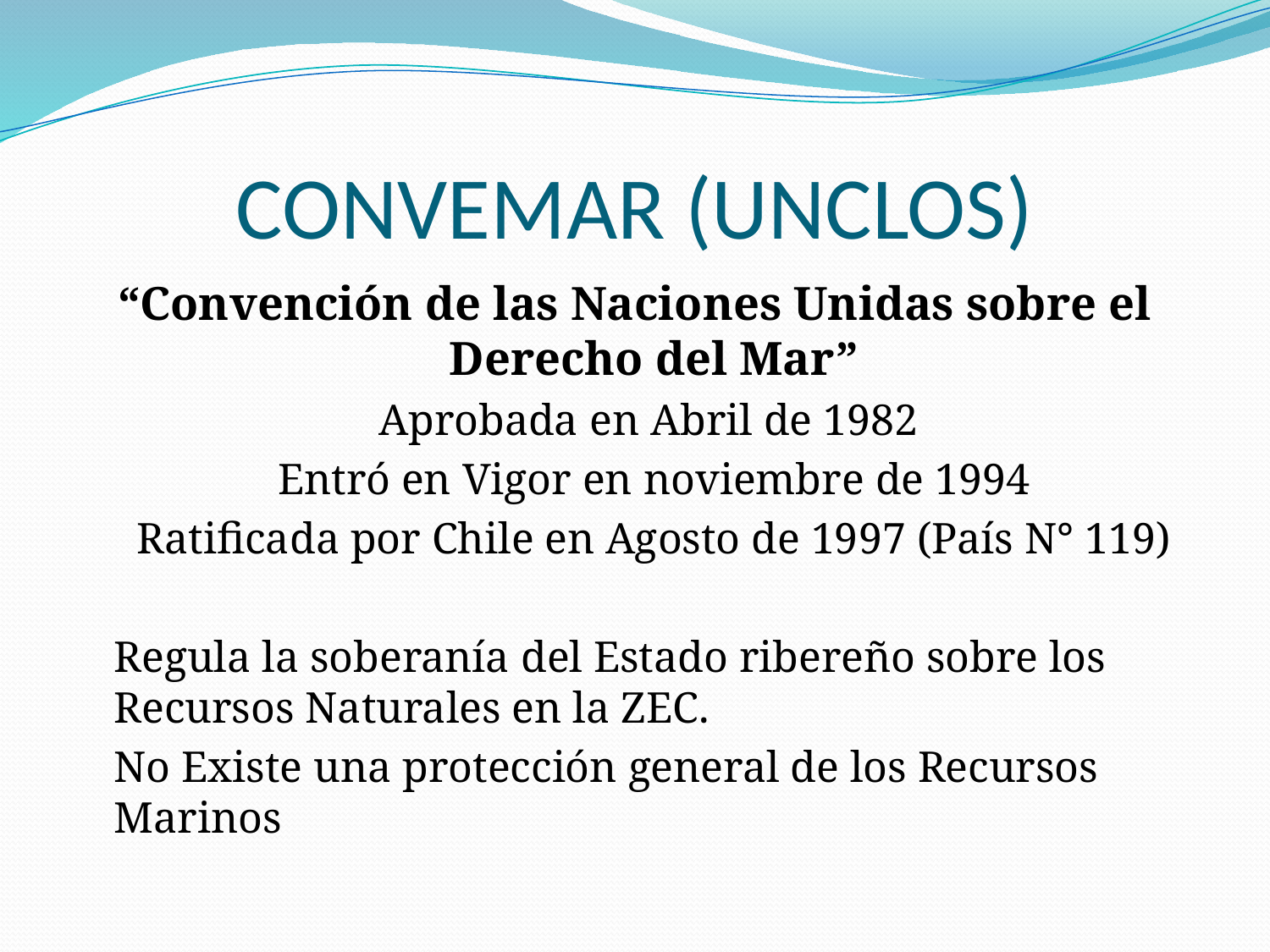

# CONVEMAR (UNCLOS)
“Convención de las Naciones Unidas sobre el Derecho del Mar”
	Aprobada en Abril de 1982
	Entró en Vigor en noviembre de 1994
	Ratificada por Chile en Agosto de 1997 (País N° 119)

	Regula la soberanía del Estado ribereño sobre los Recursos Naturales en la ZEC.
	No Existe una protección general de los Recursos Marinos